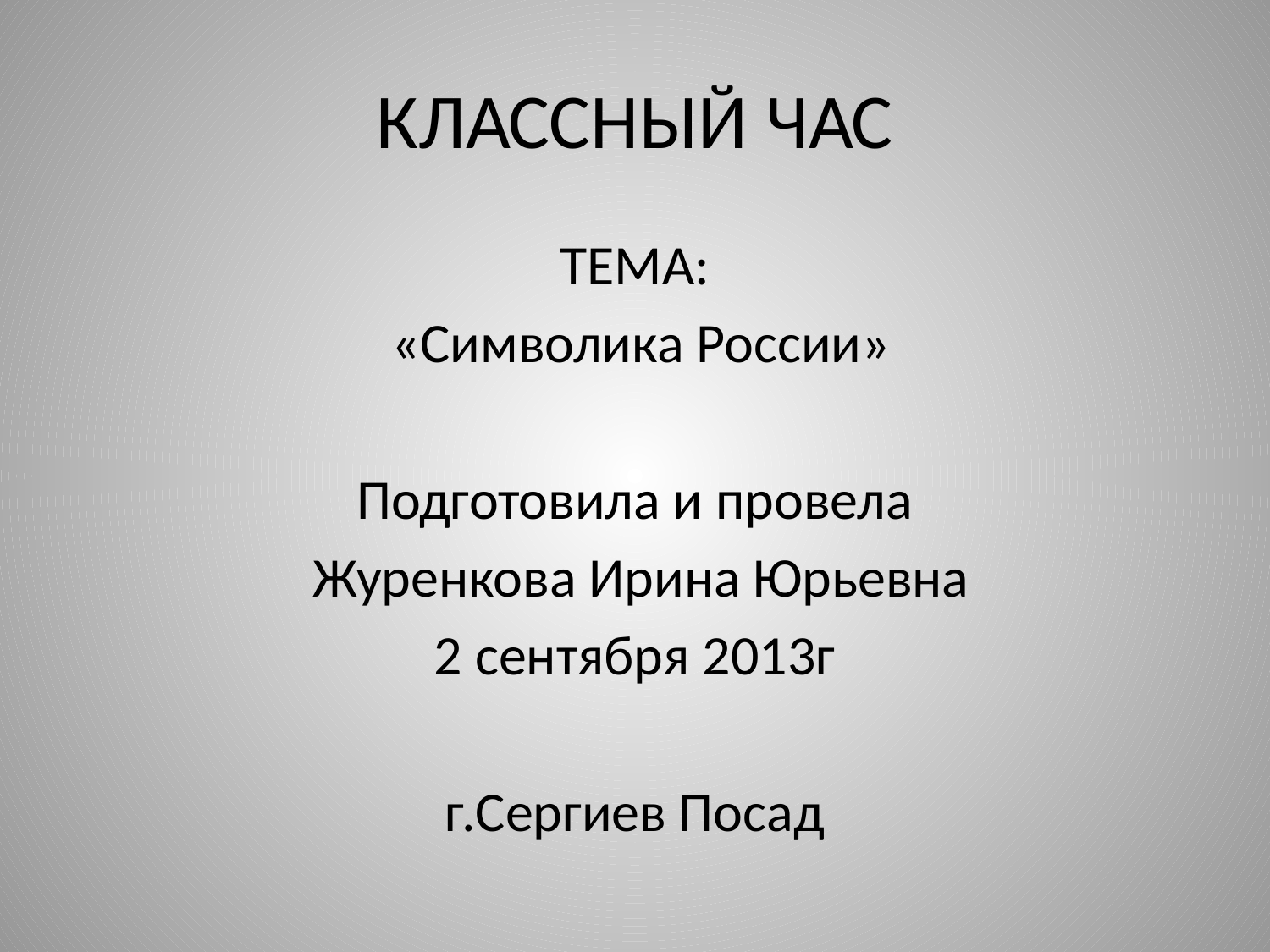

# КЛАССНЫЙ ЧАС
ТЕМА:
 «Символика России»

Подготовила и провела
 Журенкова Ирина Юрьевна
2 сентября 2013г

г.Сергиев Посад